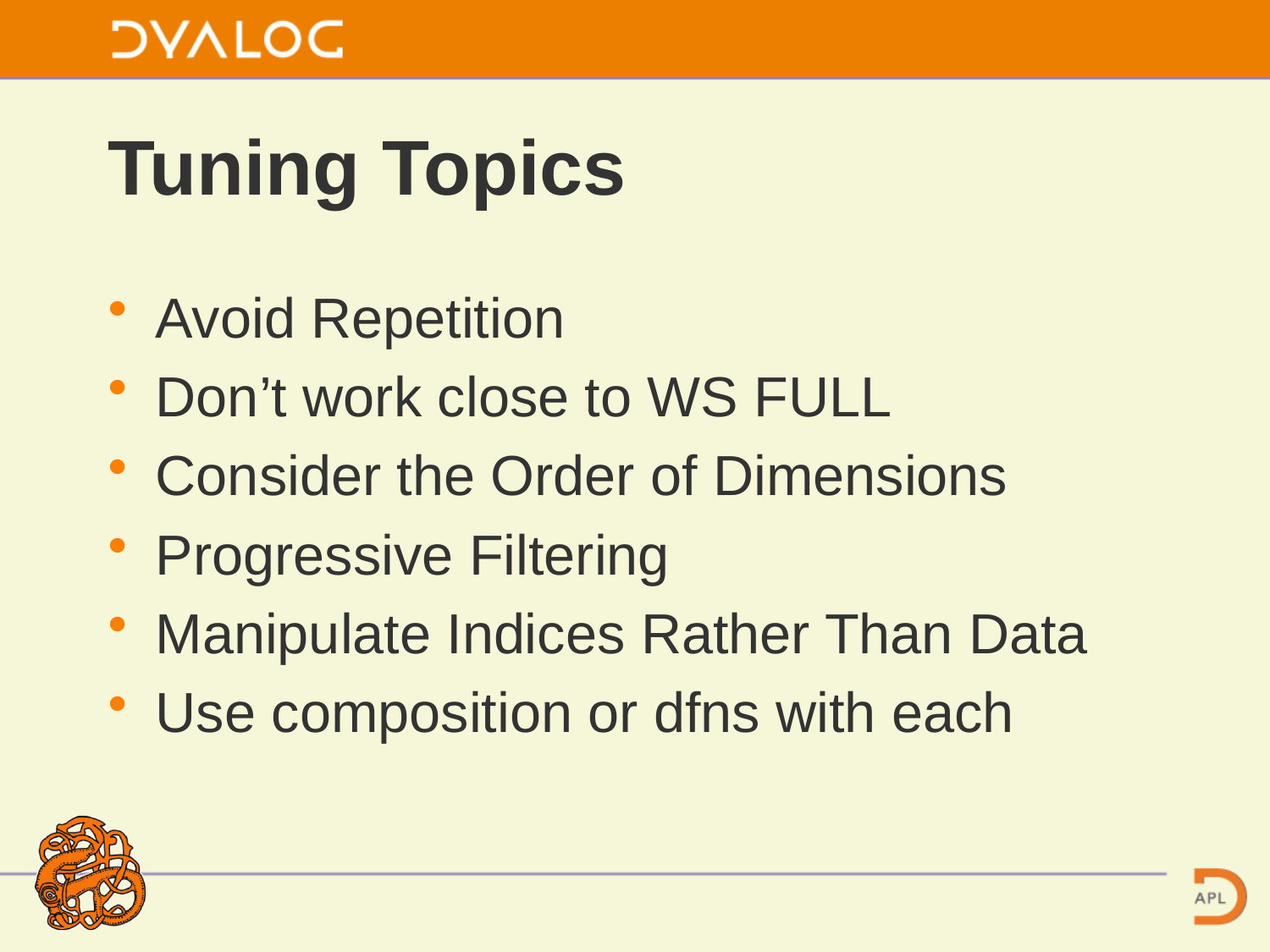

# Tuning Topics
Avoid Repetition
Don’t work close to WS FULL
Consider the Order of Dimensions
Progressive Filtering
Manipulate Indices Rather Than Data
Use composition or dfns with each